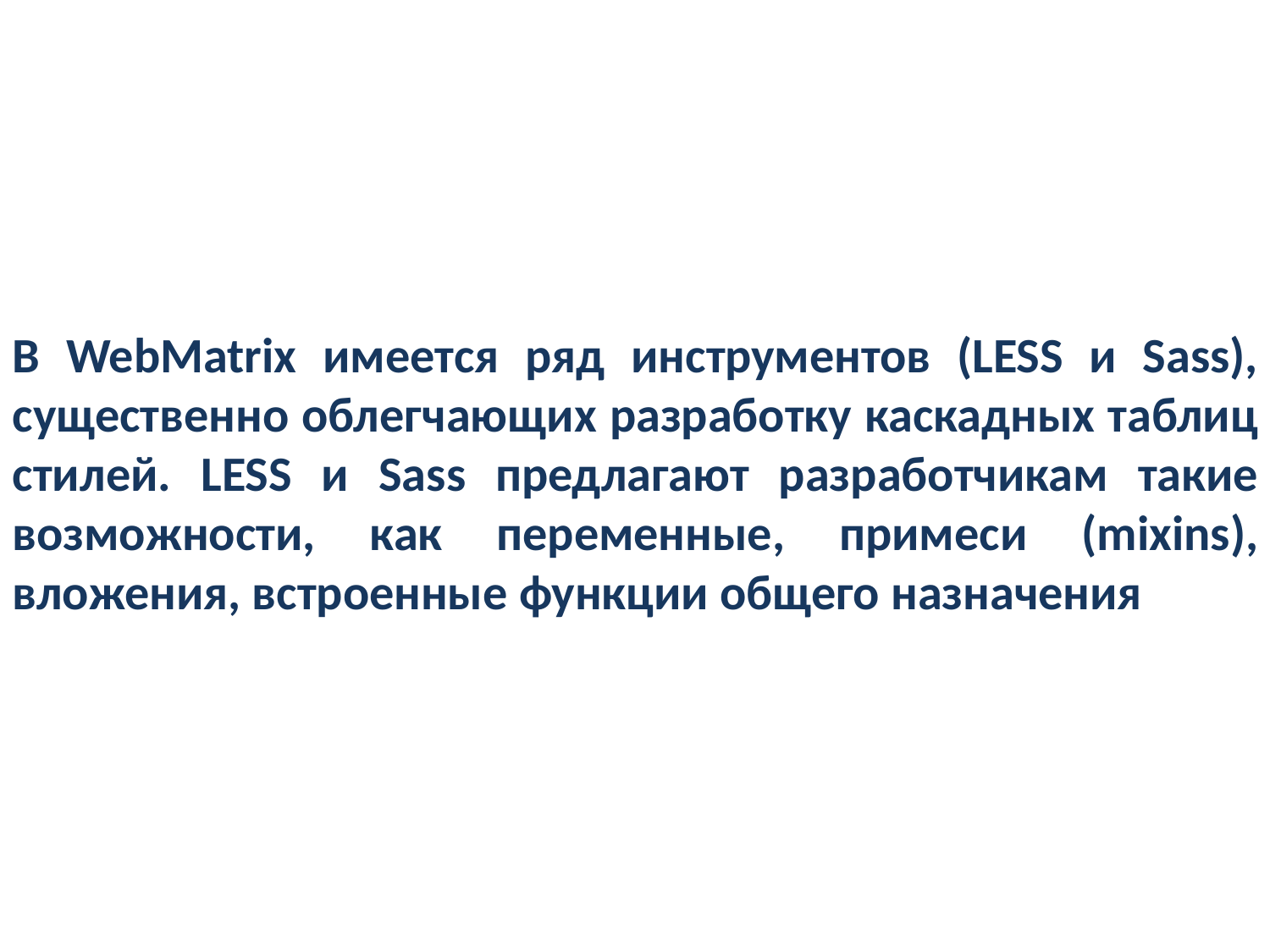

В WebMatrix имеется ряд инструментов (LESS и Sass), существенно облегчающих разработку каскадных таблиц стилей. LESS и Sass предлагают разработчикам такие возможности, как переменные, примеси (mixins), вложения, встроенные функции общего назначения